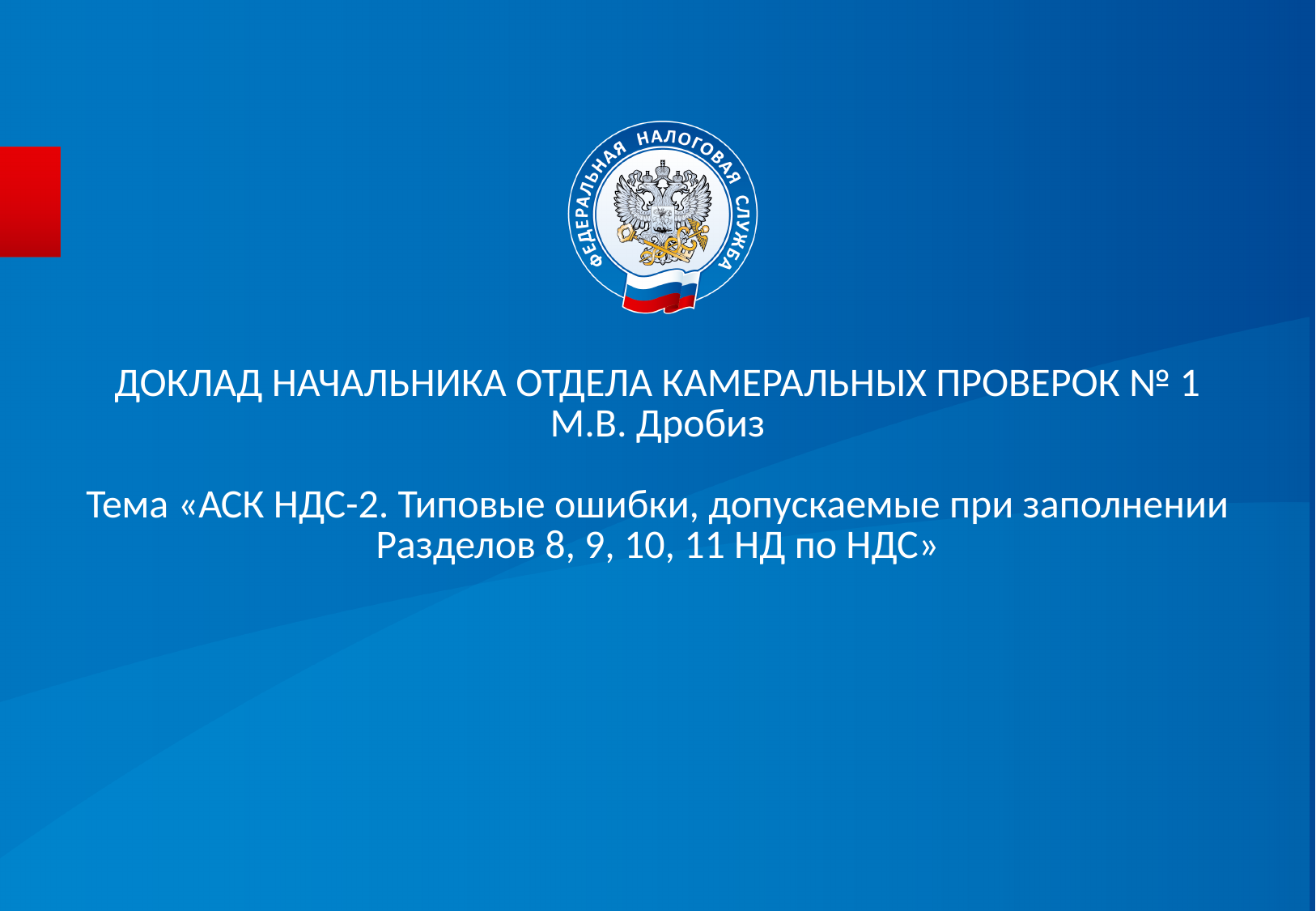

ДОКЛАД НАЧАЛЬНИКА ОТДЕЛА КАМЕРАЛЬНЫХ ПРОВЕРОК № 1
М.В. Дробиз

Тема «АСК НДС-2. Типовые ошибки, допускаемые при заполнении Разделов 8, 9, 10, 11 НД по НДС»